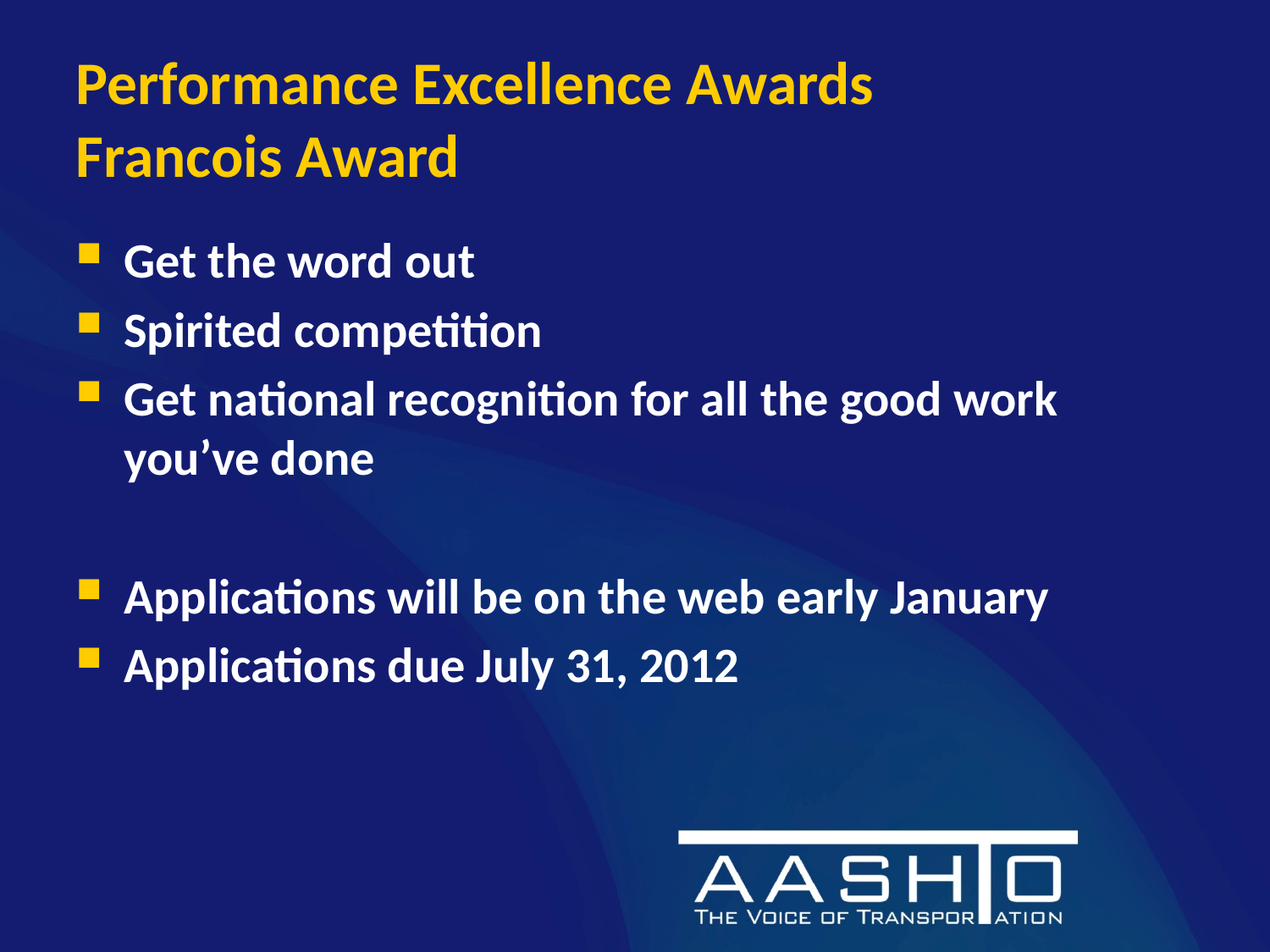

# Performance Excellence Awards Francois Award
Get the word out
Spirited competition
Get national recognition for all the good work you’ve done

Applications will be on the web early January
Applications due July 31, 2012